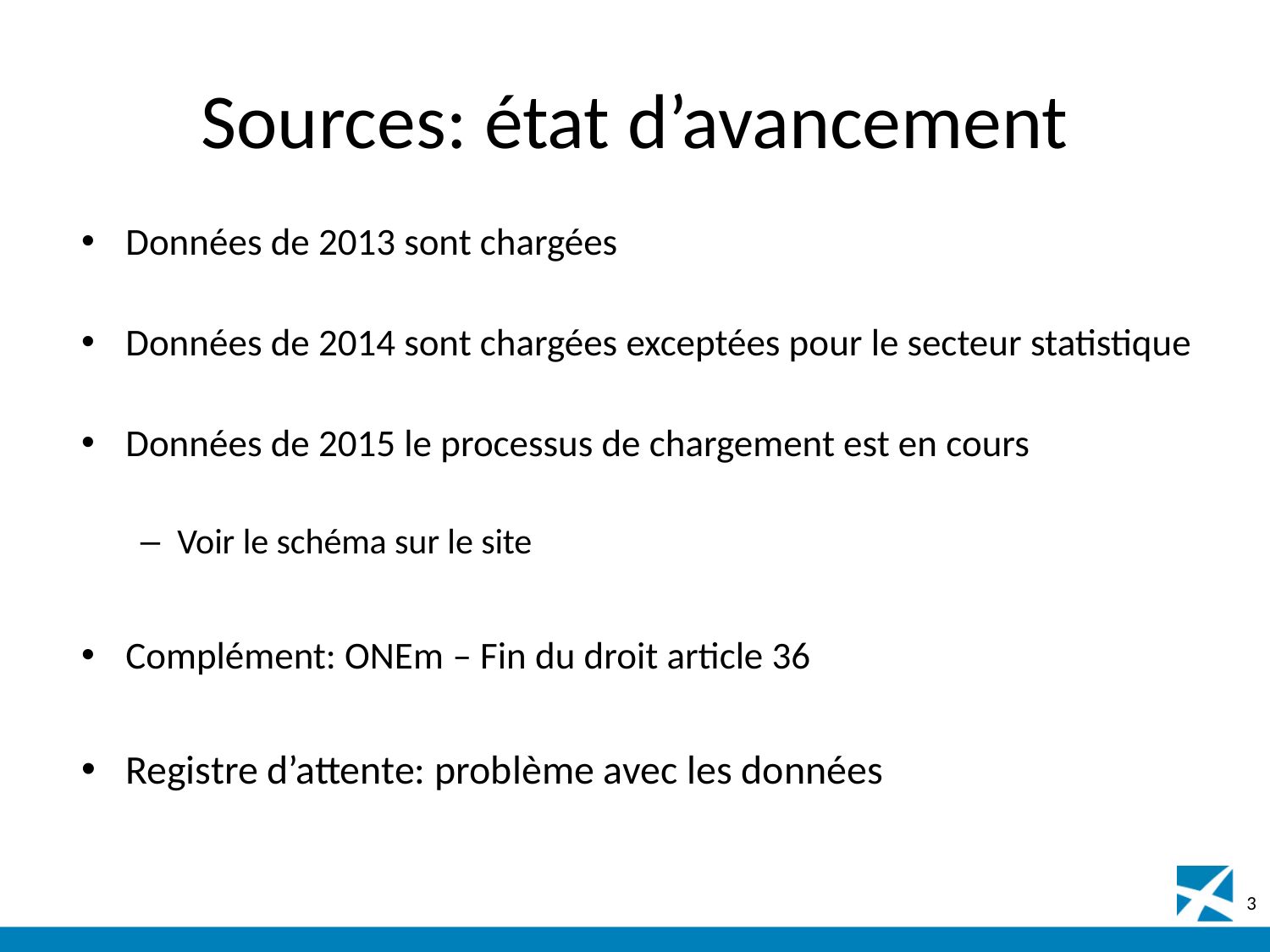

# Sources: état d’avancement
Données de 2013 sont chargées

Données de 2014 sont chargées exceptées pour le secteur statistique

Données de 2015 le processus de chargement est en cours

Voir le schéma sur le site

Complément: ONEm – Fin du droit article 36

Registre d’attente: problème avec les données